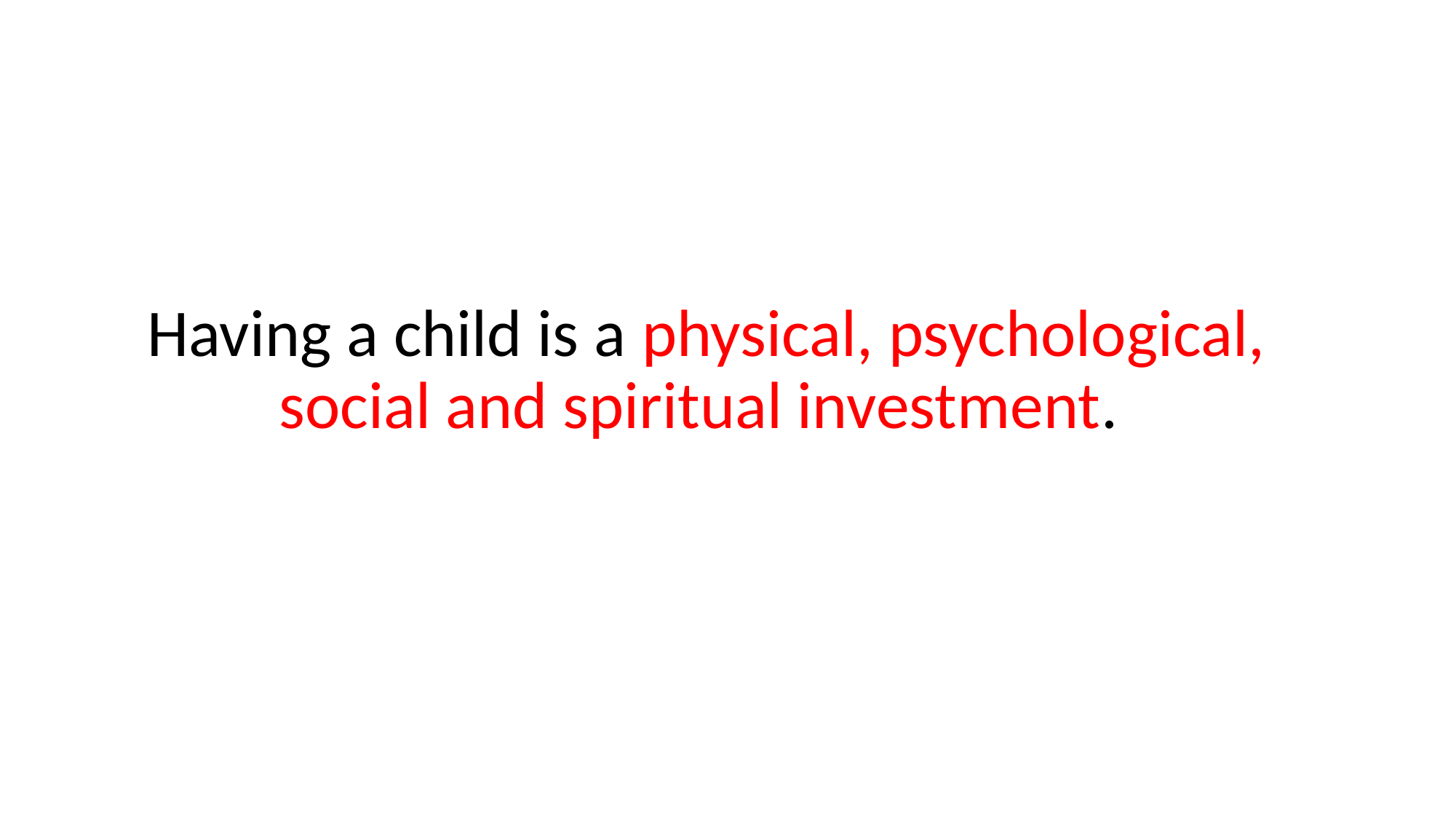

Having a child is a physical, psychological, social and spiritual investment.